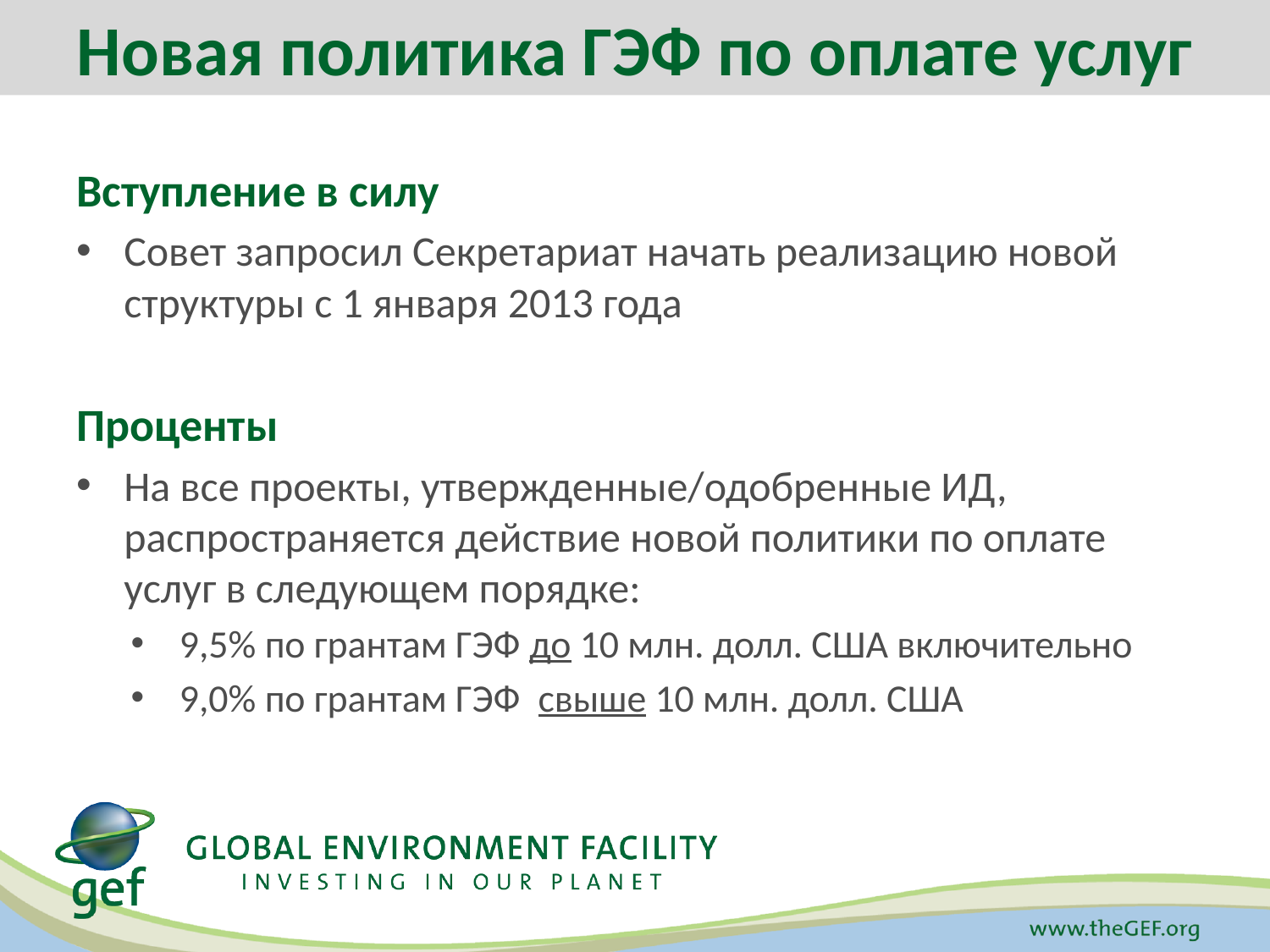

Новая политика ГЭФ по оплате услуг
Вступление в силу
Совет запросил Секретариат начать реализацию новой структуры с 1 января 2013 года

Проценты
На все проекты, утвержденные/одобренные ИД, распространяется действие новой политики по оплате услуг в следующем порядке:
9,5% по грантам ГЭФ до 10 млн. долл. США включительно
9,0% по грантам ГЭФ  свыше 10 млн. долл. США